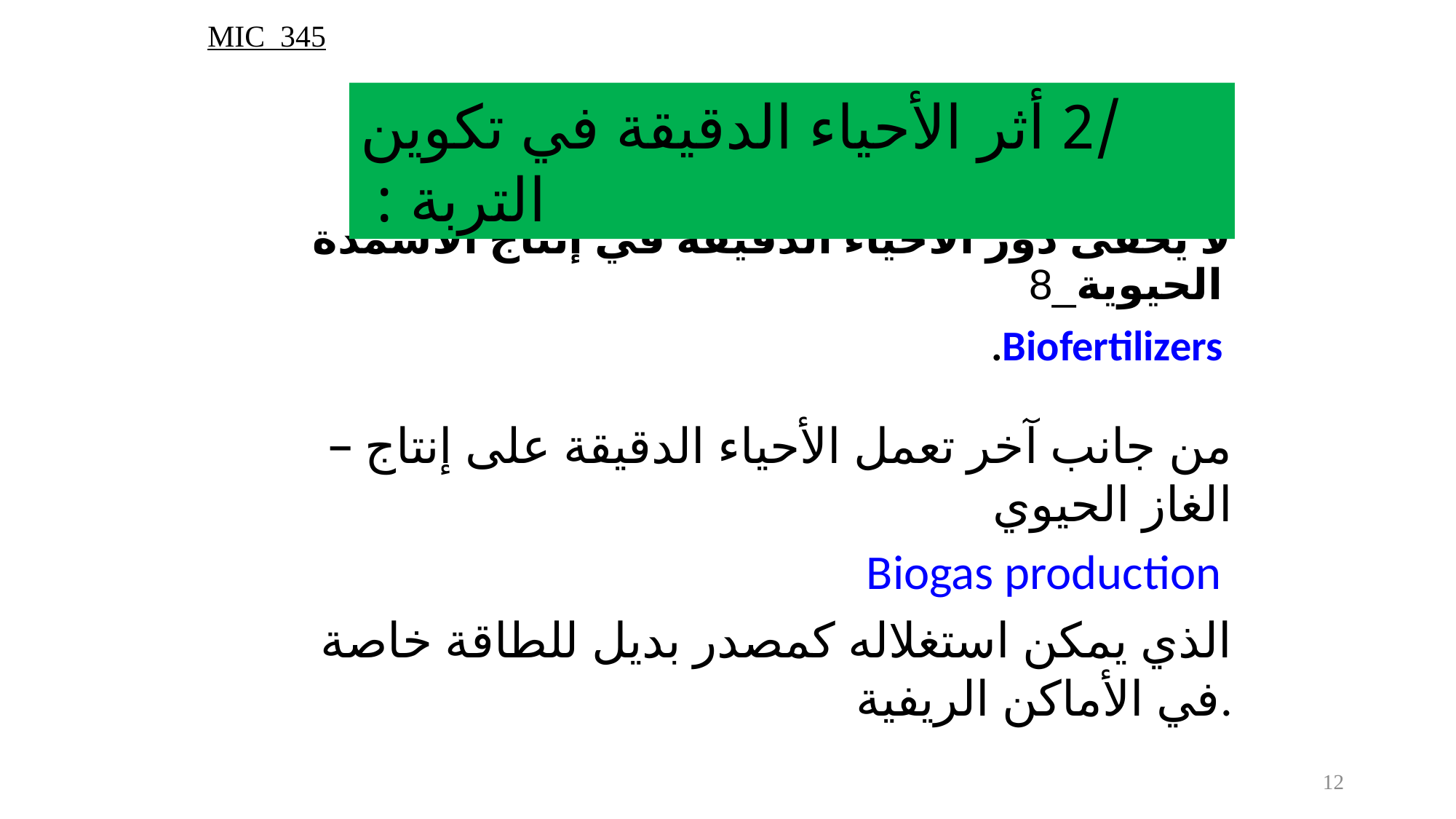

MIC  345
  /2 أثر الأحياء الدقيقة في تكوين التربة :
لا يخفى دور الأحياء الدقيقة في إنتاج الأسمدة الحيوية_8
.Biofertilizers
– من جانب آخر تعمل الأحياء الدقيقة على إنتاج الغاز الحيوي
Biogas production
الذي يمكن استغلاله كمصدر بديل للطاقة خاصة في الأماكن الريفية.

12